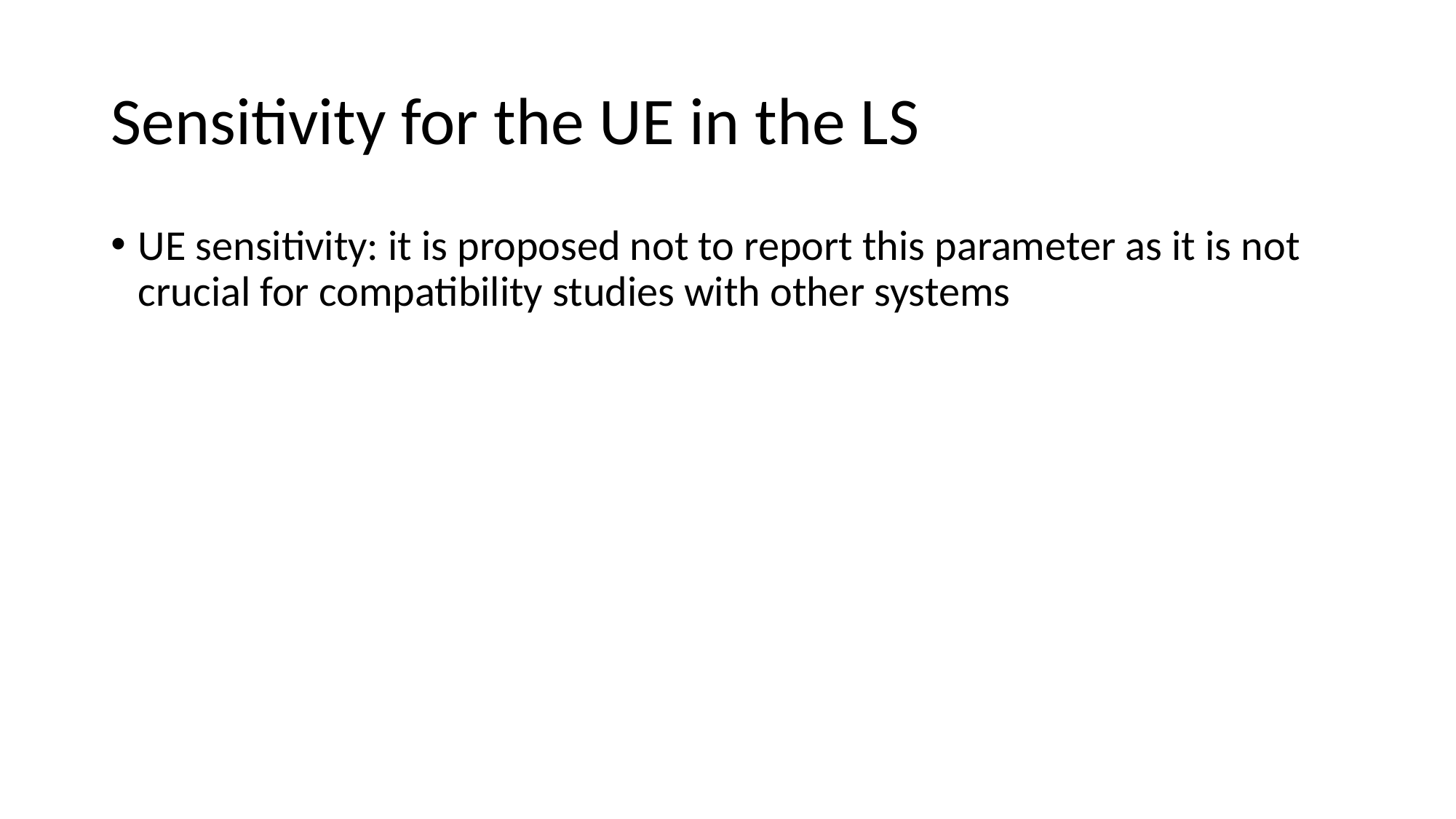

# Sensitivity for the UE in the LS
UE sensitivity: it is proposed not to report this parameter as it is not crucial for compatibility studies with other systems